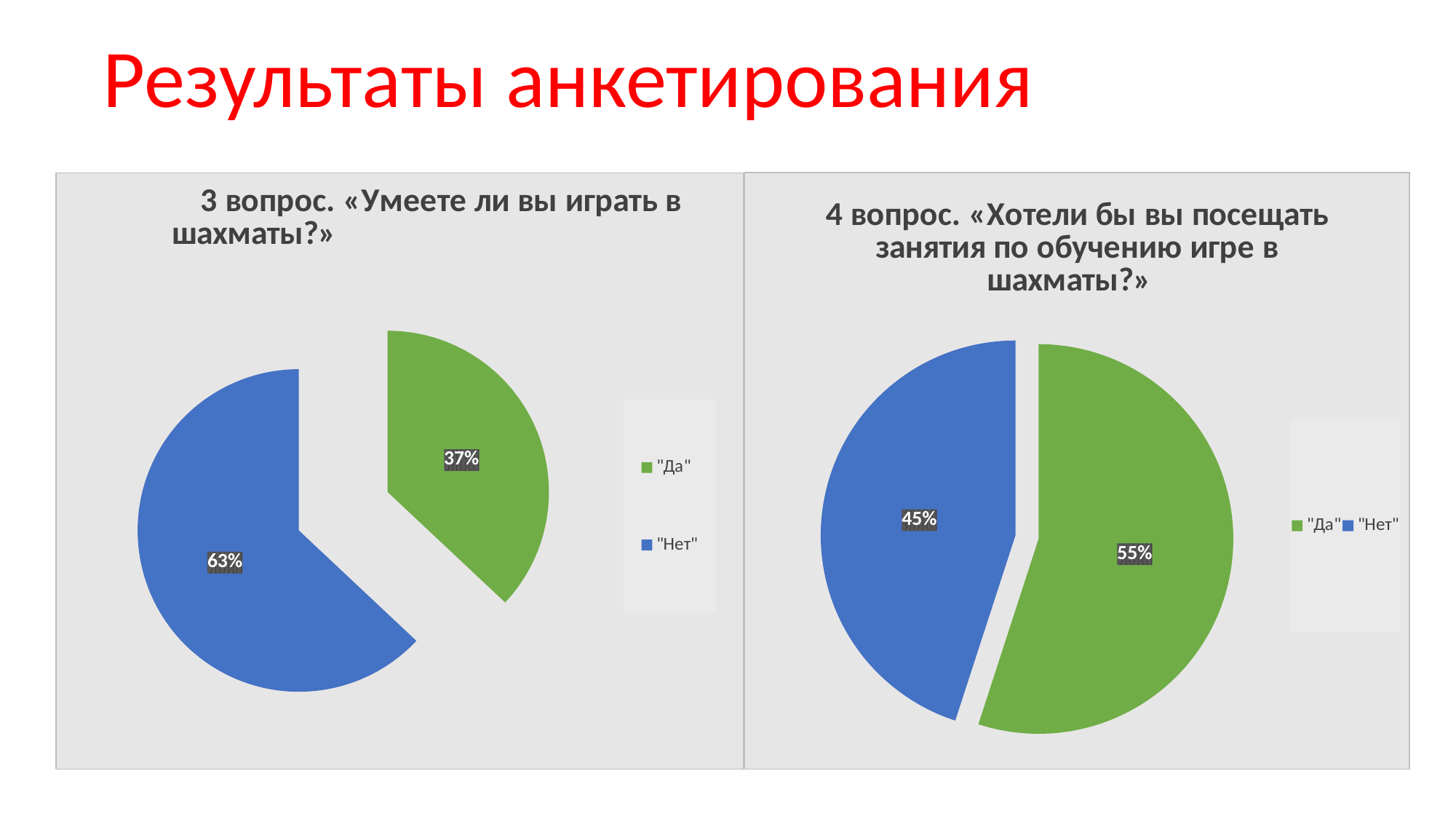

# Результаты анкетирования

### Chart:

| Category | 4 вопрос. «Хотели бы вы посещать занятия по обучению игре в шахматы?»   |
|---|---|
| "Да" | 55.0 |
| "Нет" | 45.0 |

### Chart:

| Category | 3 вопрос. «Умеете ли вы играть в шахматы?»                                                                                                                                               |
|---|---|
| "Да" | 37.0 |
| "Нет" | 63.0 |